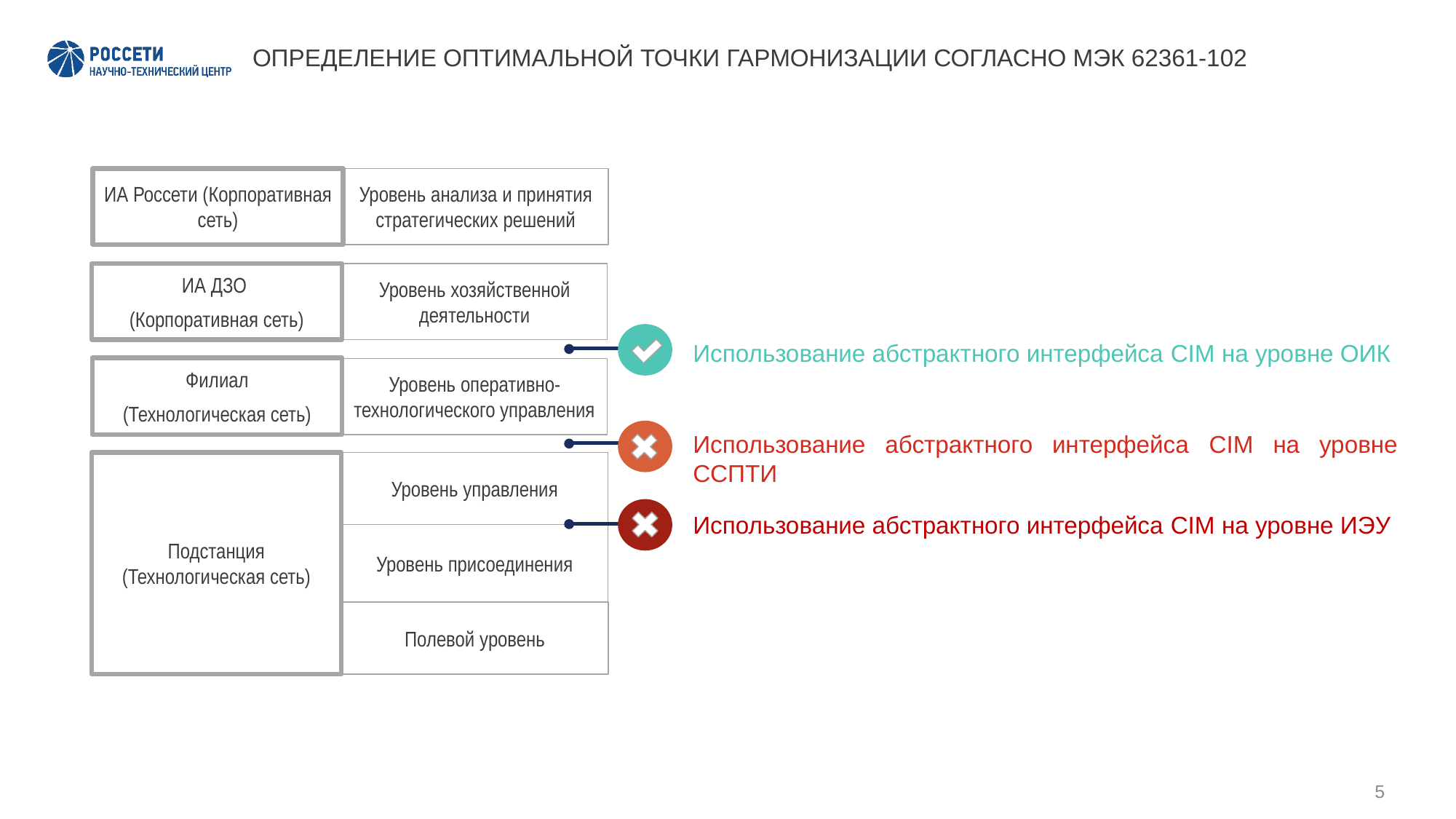

# ОПРЕДЕЛЕНИЕ ОПТИМАЛЬНОЙ ТОЧКИ ГАРМОНИЗАЦИИ СОГЛАСНО МЭК 62361-102
Уровень анализа и принятия стратегических решений
ИА Россети (Корпоративная сеть)
Уровень хозяйственной деятельности
ИА ДЗО
(Корпоративная сеть)

Использование абстрактного интерфейса CIM на уровне ОИК

Филиал
(Технологическая сеть)
Уровень оперативно-технологического управления

Использование абстрактного интерфейса CIM на уровне ССПТИ

Подстанция (Технологическая сеть)
Уровень управления

Использование абстрактного интерфейса CIM на уровне ИЭУ

Уровень присоединения
Полевой уровень